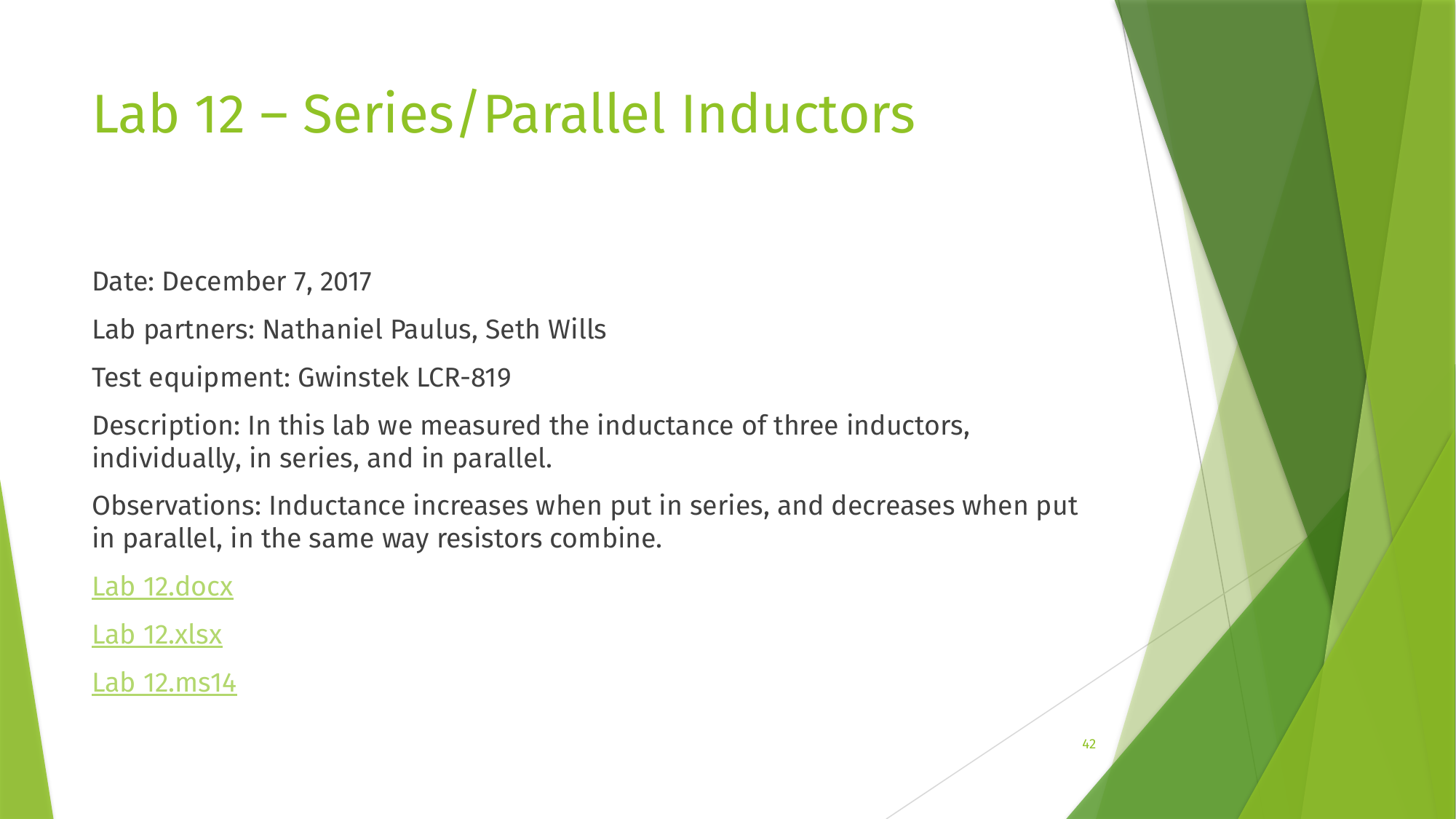

# Lab 12 – Series/Parallel Inductors
Date: December 7, 2017
Lab partners: Nathaniel Paulus, Seth Wills­­­­­­­­­­­­
Test equipment: Gwinstek LCR-819
Description: In this lab we measured the inductance of three inductors, individually, in series, and in parallel.
Observations: Inductance increases when put in series, and decreases when put in parallel, in the same way resistors combine.
Lab 12.docx
Lab 12.xlsx
Lab 12.ms14

42